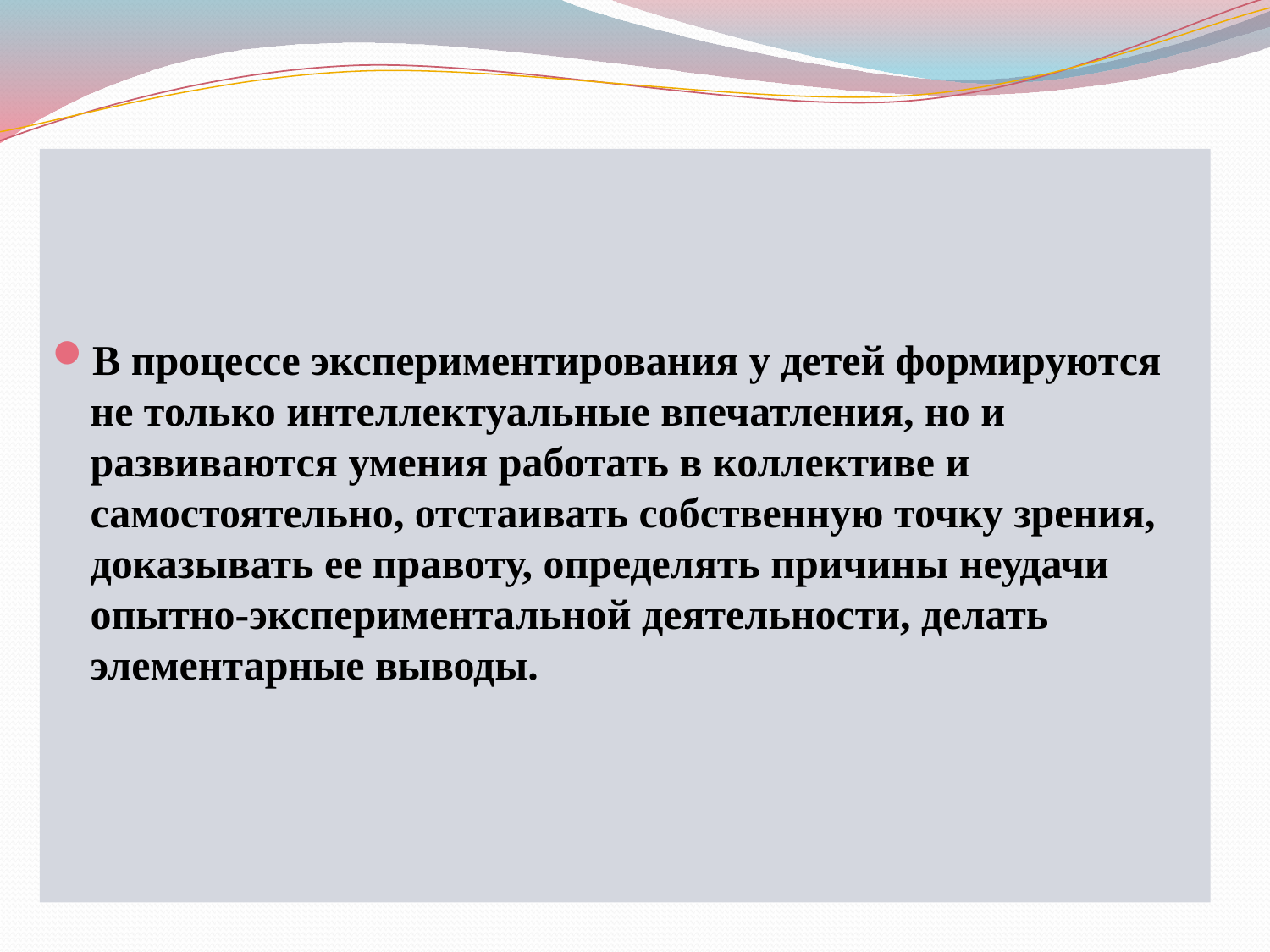

В процессе экспериментирования у детей формируются не только интеллектуальные впечатления, но и развиваются умения работать в коллективе и самостоятельно, отстаивать собственную точку зрения, доказывать ее правоту, определять причины неудачи опытно-экспериментальной деятельности, делать элементарные выводы.